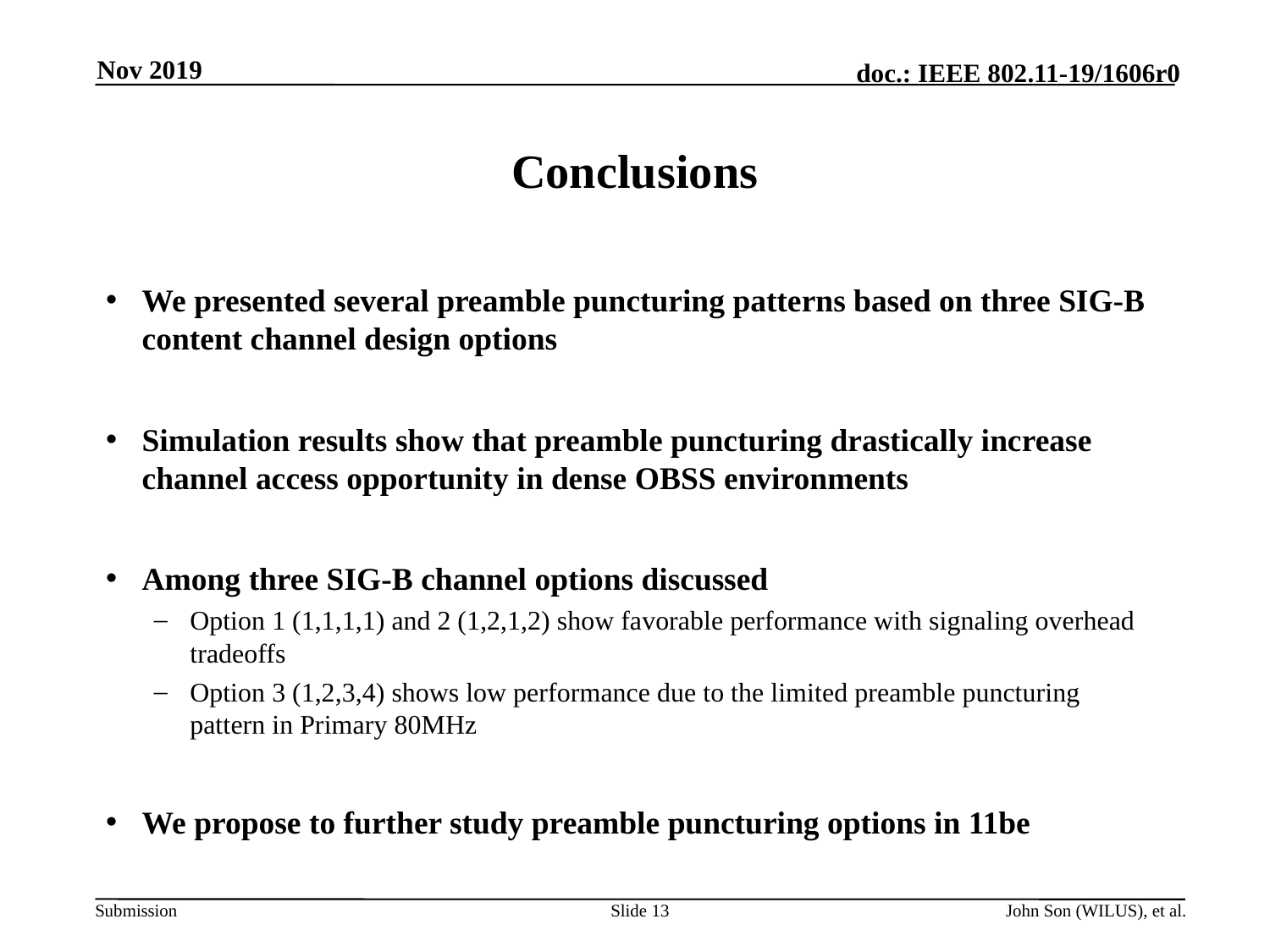

Nov 2019
# Conclusions
We presented several preamble puncturing patterns based on three SIG-B content channel design options

Simulation results show that preamble puncturing drastically increase channel access opportunity in dense OBSS environments

Among three SIG-B channel options discussed
Option 1 (1,1,1,1) and 2 (1,2,1,2) show favorable performance with signaling overhead tradeoffs
Option 3 (1,2,3,4) shows low performance due to the limited preamble puncturing pattern in Primary 80MHz

We propose to further study preamble puncturing options in 11be
Slide 13
John Son (WILUS), et al.